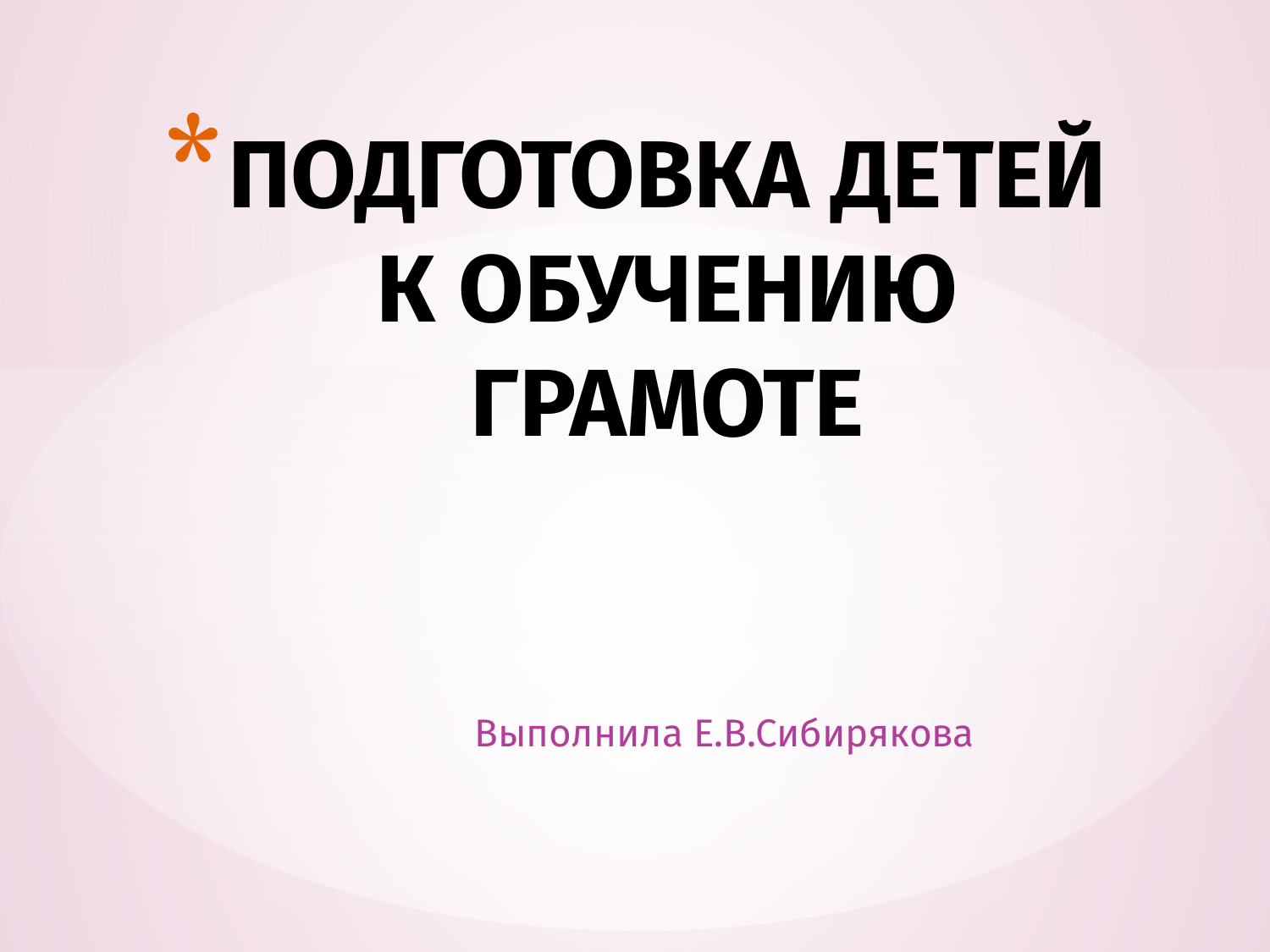

# ПОДГОТОВКА ДЕТЕЙ К ОБУЧЕНИЮ ГРАМОТЕ
Выполнила Е.В.Сибирякова